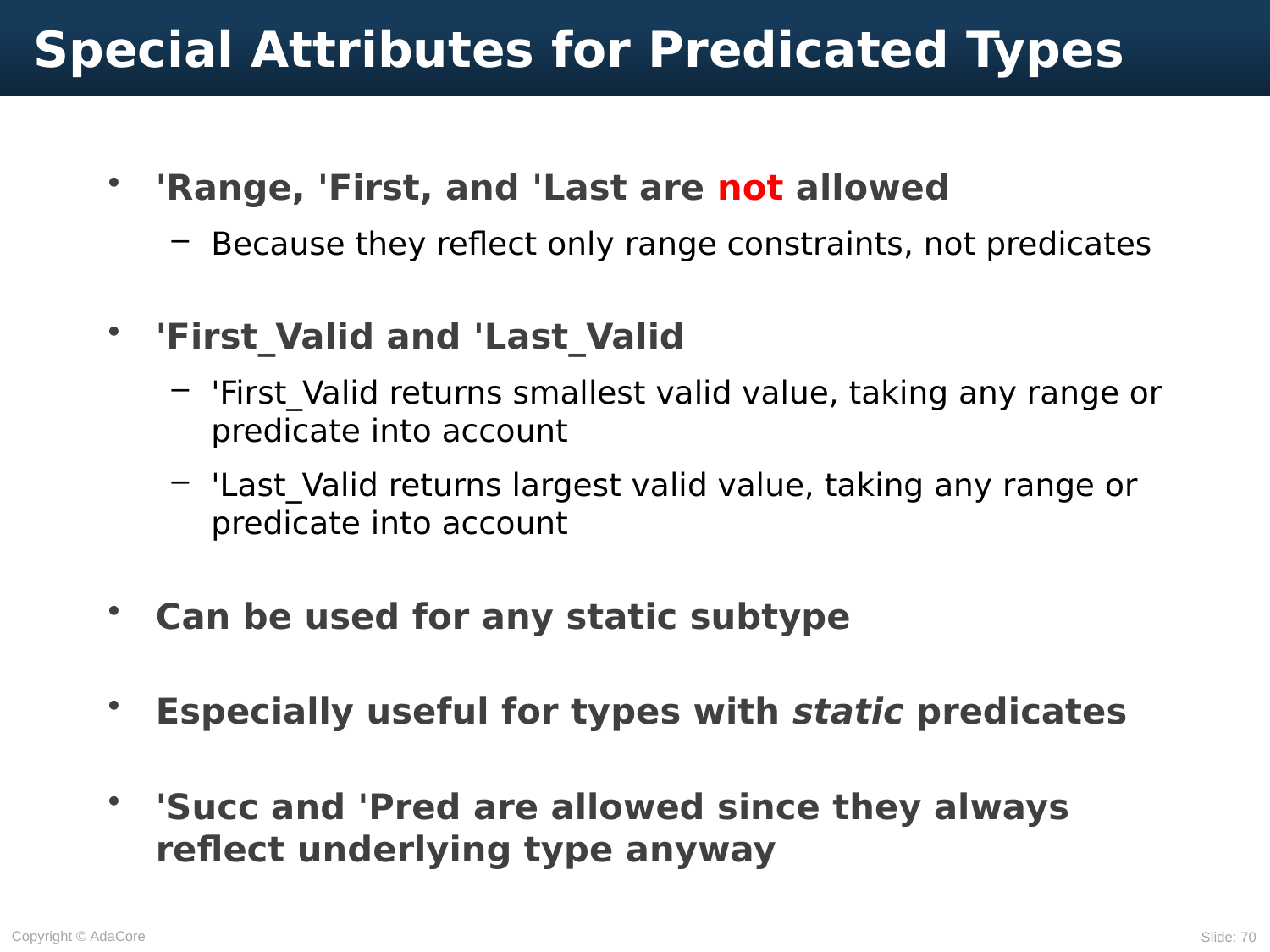

# Special Attributes for Predicated Types
'Range, 'First, and 'Last are not allowed
Because they reflect only range constraints, not predicates
'First_Valid and 'Last_Valid
'First_Valid returns smallest valid value, taking any range or predicate into account
'Last_Valid returns largest valid value, taking any range or predicate into account
Can be used for any static subtype
Especially useful for types with static predicates
'Succ and 'Pred are allowed since they always reflect underlying type anyway